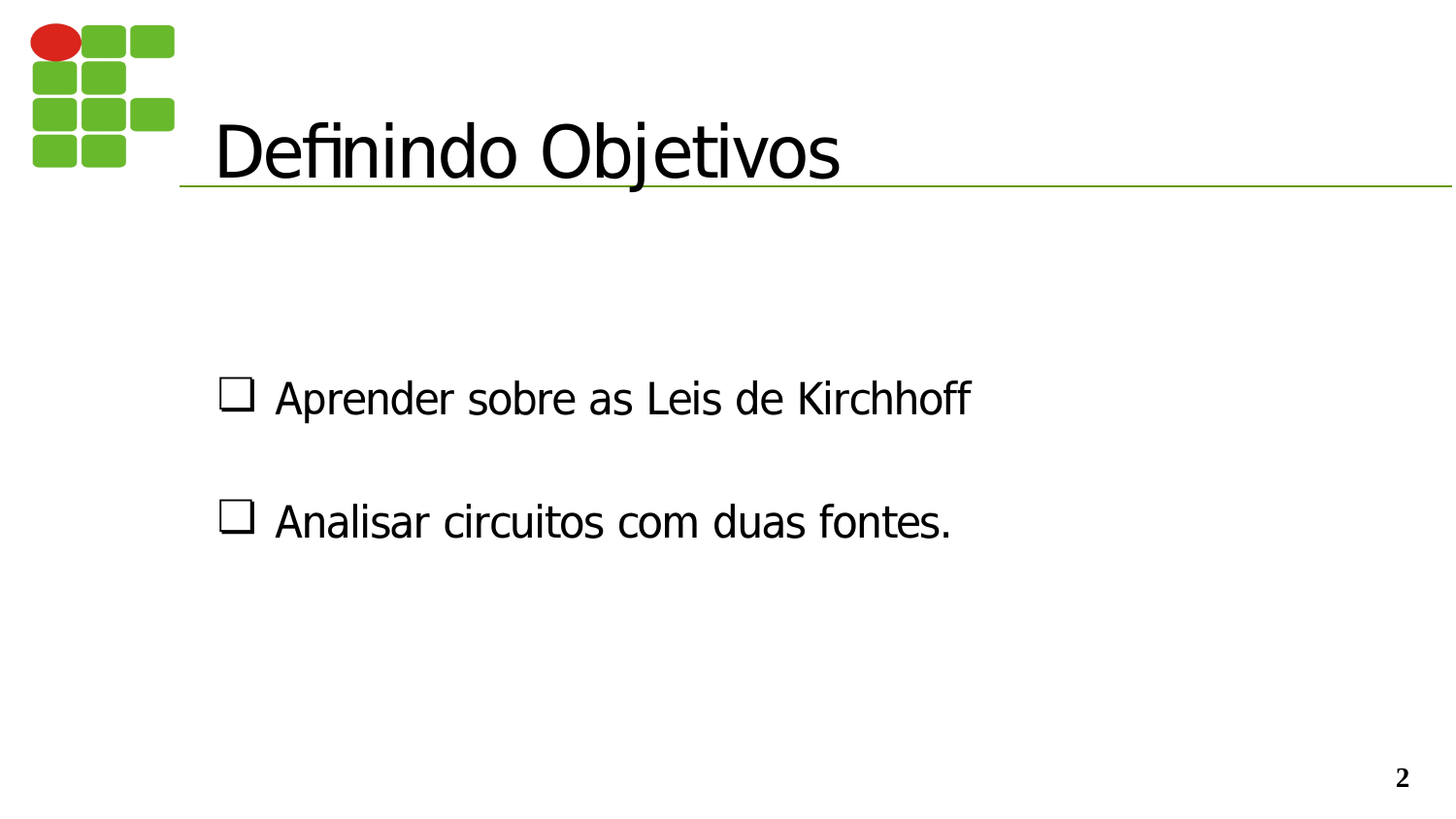

# Definindo Objetivos

Aprender sobre as Leis de Kirchhoff

Analisar circuitos com duas fontes.
2